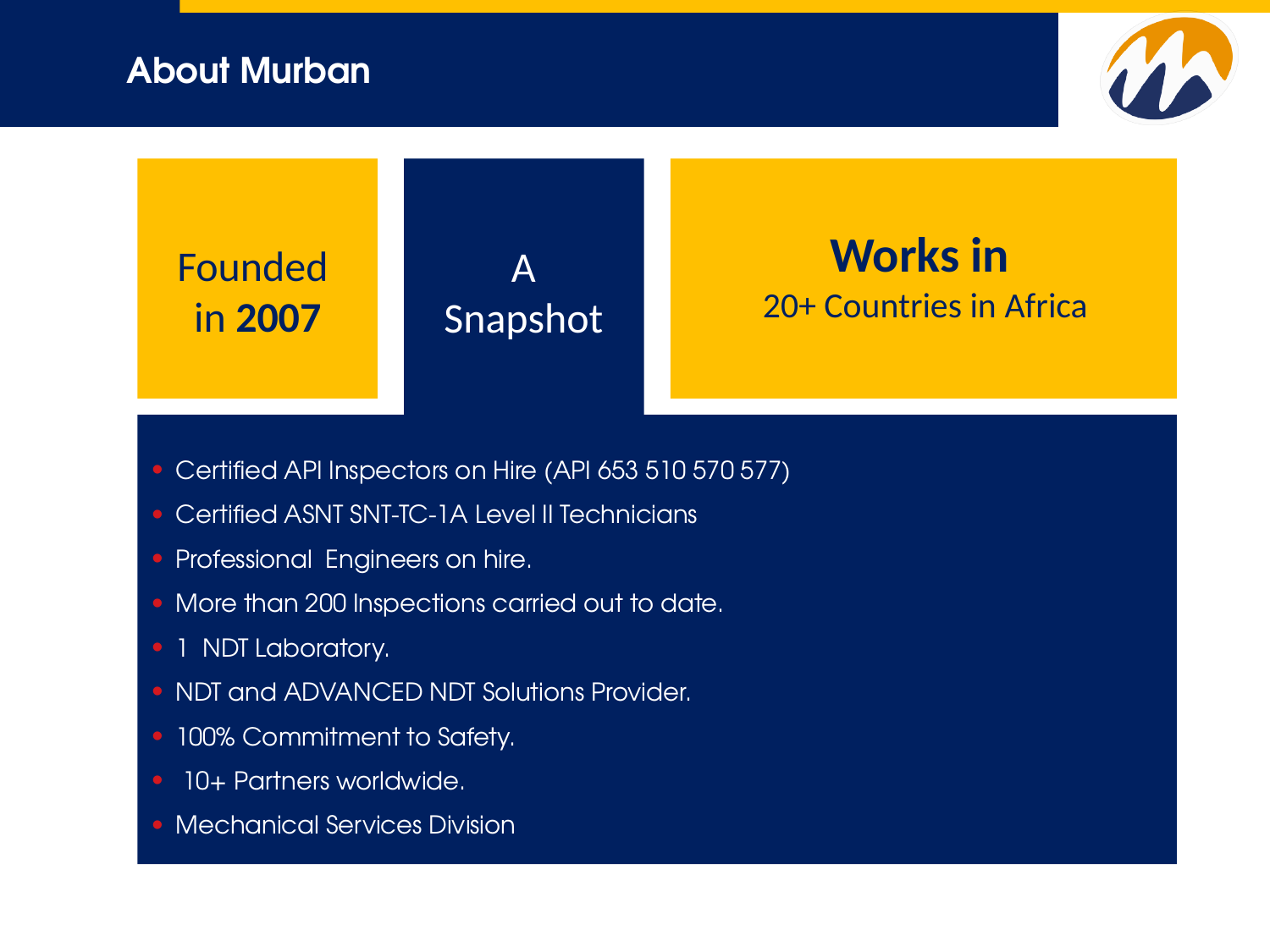

# About Murban

Works in
20+ Countries in Africa
Founded
in 2007
 A
Snapshot
Certified API Inspectors on Hire (API 653 510 570 577)
Certified ASNT SNT-TC-1A Level II Technicians
Professional  Engineers on hire.
More than 200 Inspections carried out to date.
1  NDT Laboratory.
NDT and ADVANCED NDT Solutions Provider.
100% Commitment to Safety.
 10+ Partners worldwide.
Mechanical Services Division